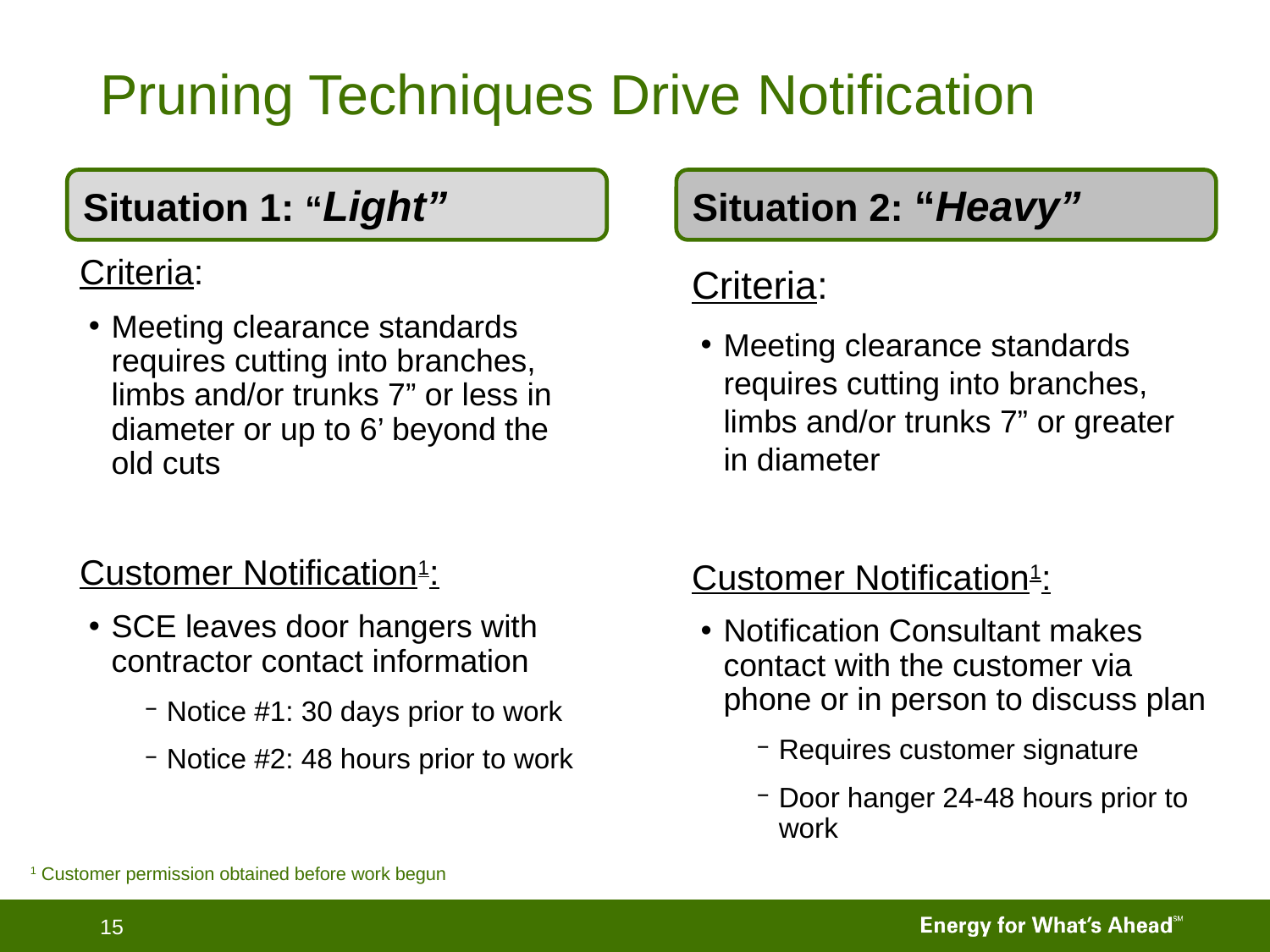

# Pruning Techniques Drive Notification
Situation 1: “Light”
Situation 2: “Heavy”
Criteria:
Meeting clearance standards requires cutting into branches, limbs and/or trunks 7” or less in diameter or up to 6’ beyond the old cuts

Customer Notification1:
SCE leaves door hangers with contractor contact information
Notice #1: 30 days prior to work
Notice #2: 48 hours prior to work
Criteria:
Meeting clearance standards requires cutting into branches, limbs and/or trunks 7” or greater in diameter

Customer Notification1:
Notification Consultant makes contact with the customer via phone or in person to discuss plan
Requires customer signature
Door hanger 24-48 hours prior to work

1 Customer permission obtained before work begun
15